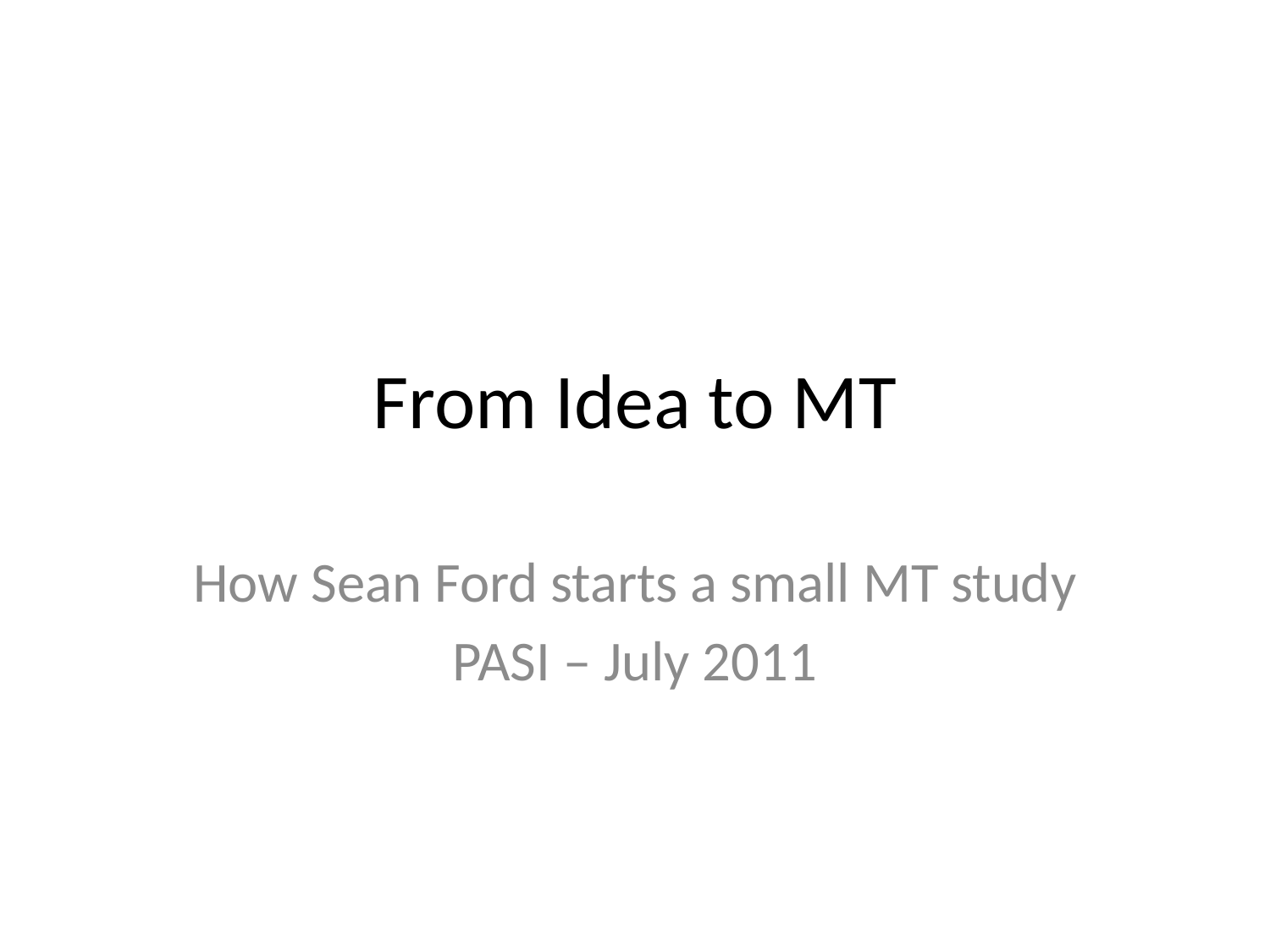

# From Idea to MT
How Sean Ford starts a small MT study
PASI – July 2011